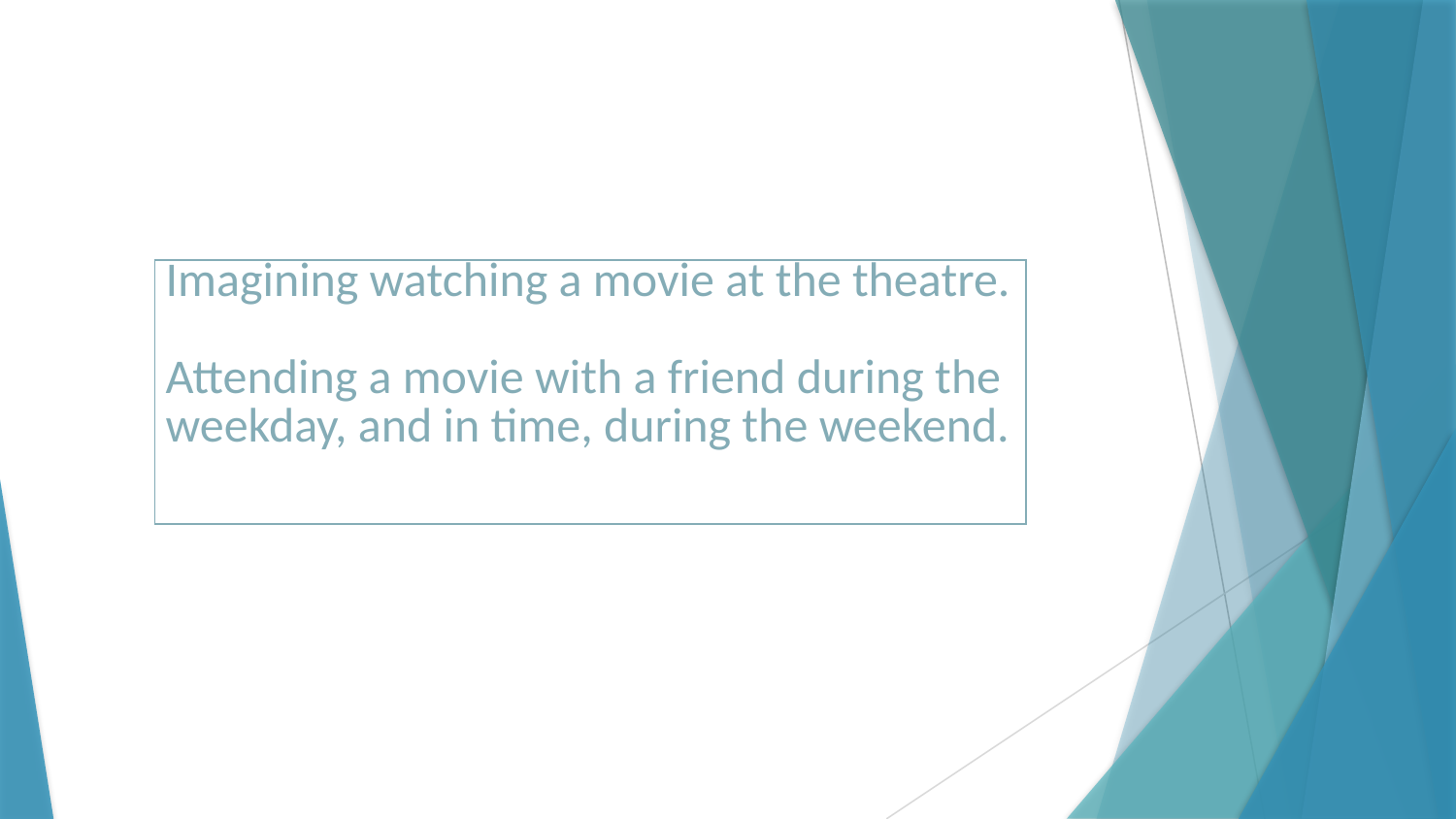

| Imagining watching a movie at the theatre. Attending a movie with a friend during the weekday, and in time, during the weekend. |
| --- |